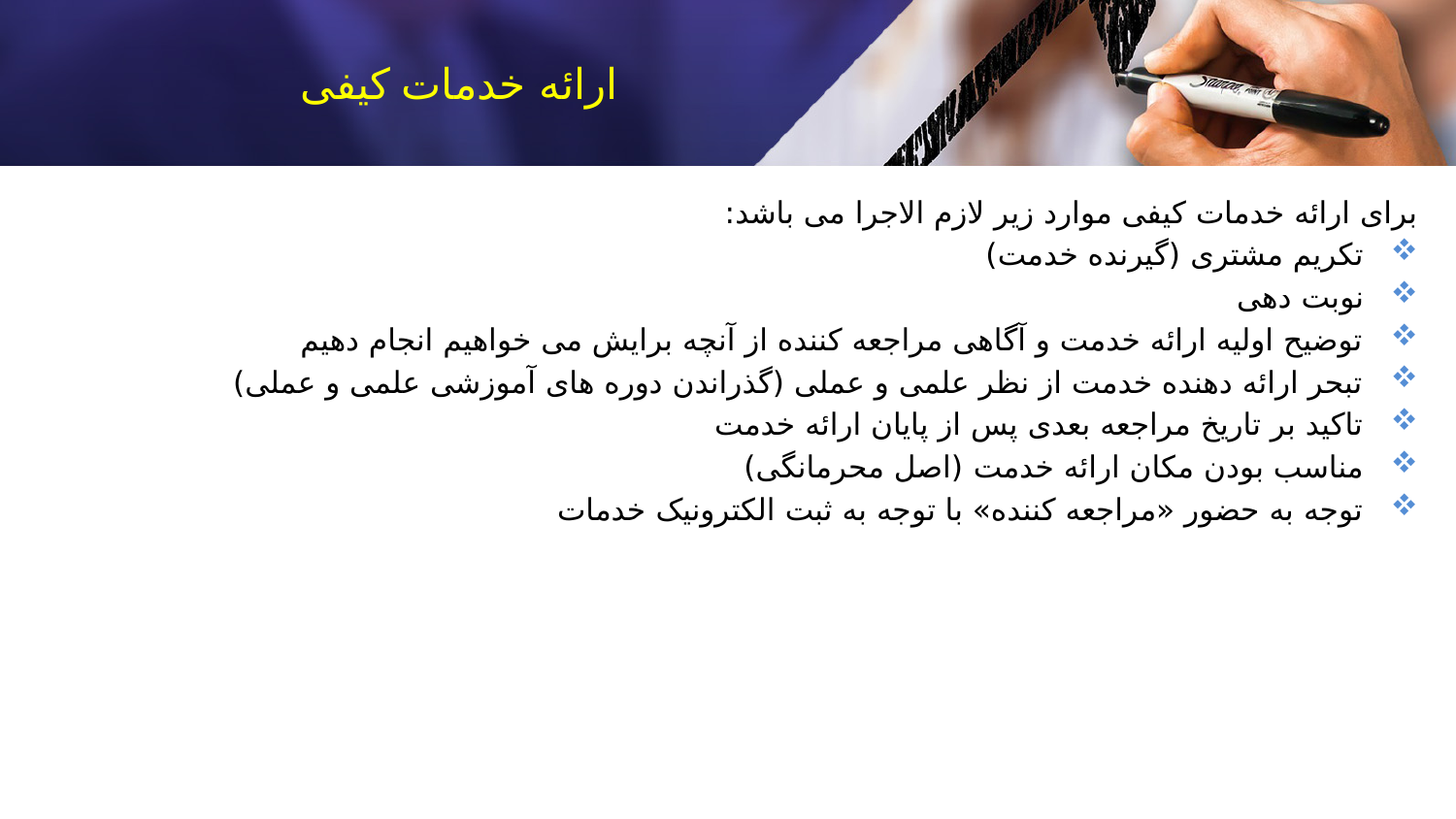

# ارائه خدمات کیفی
برای ارائه خدمات کیفی موارد زیر لازم الاجرا می باشد:
تکریم مشتری (گیرنده خدمت)
نوبت دهی
توضیح اولیه ارائه خدمت و آگاهی مراجعه کننده از آنچه برایش می خواهیم انجام دهیم
تبحر ارائه دهنده خدمت از نظر علمی و عملی (گذراندن دوره های آموزشی علمی و عملی)
تاکید بر تاریخ مراجعه بعدی پس از پایان ارائه خدمت
مناسب بودن مکان ارائه خدمت (اصل محرمانگی)
توجه به حضور «مراجعه کننده» با توجه به ثبت الکترونیک خدمات